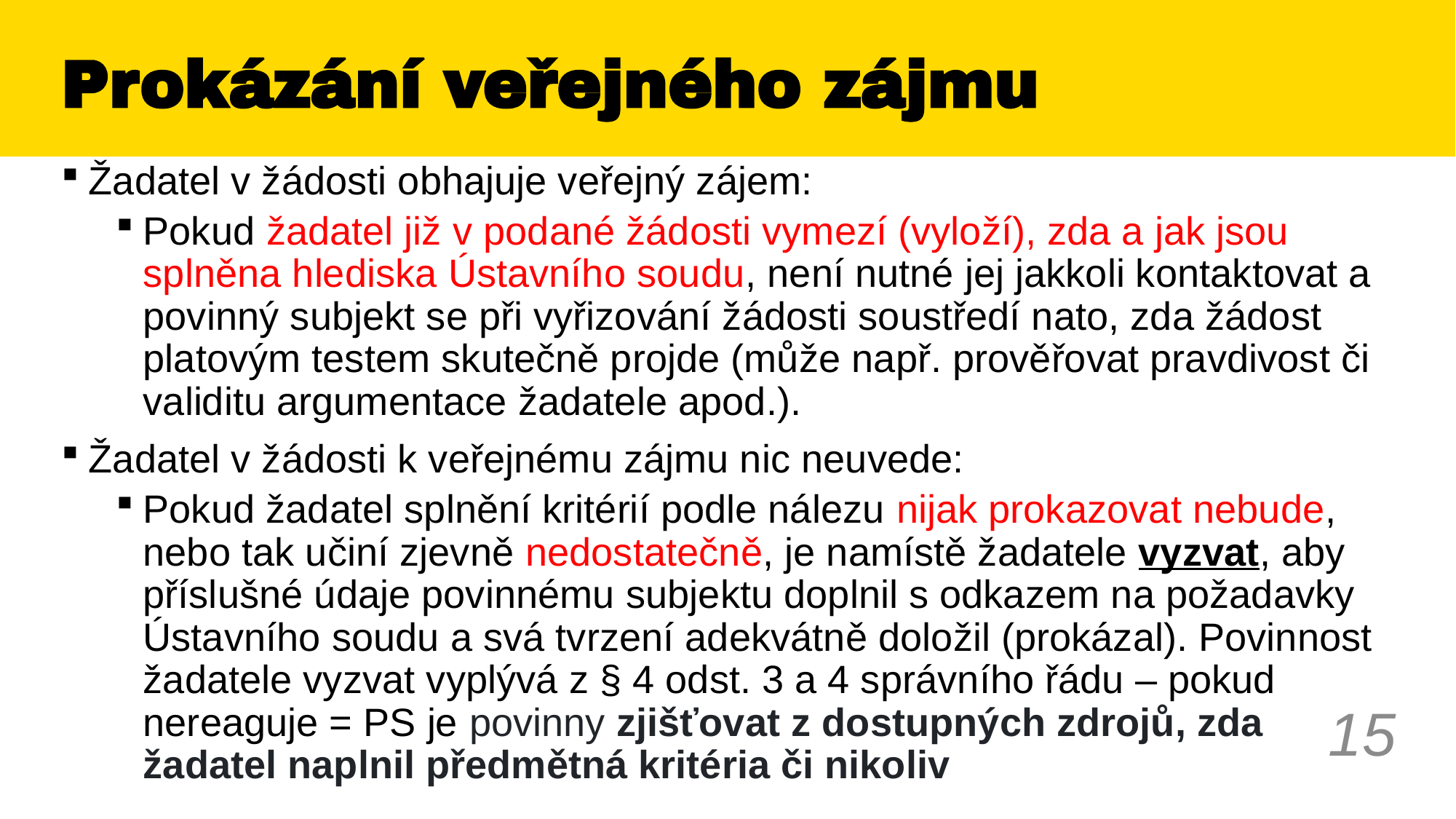

# Prokázání veřejného zájmu
Žadatel v žádosti obhajuje veřejný zájem:
Pokud žadatel již v podané žádosti vymezí (vyloží), zda a jak jsou splněna hlediska Ústavního soudu, není nutné jej jakkoli kontaktovat a povinný subjekt se při vyřizování žádosti soustředí nato, zda žádost platovým testem skutečně projde (může např. prověřovat pravdivost či validitu argumentace žadatele apod.).
Žadatel v žádosti k veřejnému zájmu nic neuvede:
Pokud žadatel splnění kritérií podle nálezu nijak prokazovat nebude, nebo tak učiní zjevně nedostatečně, je namístě žadatele vyzvat, aby příslušné údaje povinnému subjektu doplnil s odkazem na požadavky Ústavního soudu a svá tvrzení adekvátně doložil (prokázal). Povinnost žadatele vyzvat vyplývá z § 4 odst. 3 a 4 správního řádu – pokud nereaguje = PS je povinny zjišťovat z dostupných zdrojů, zda žadatel naplnil předmětná kritéria či nikoliv
15